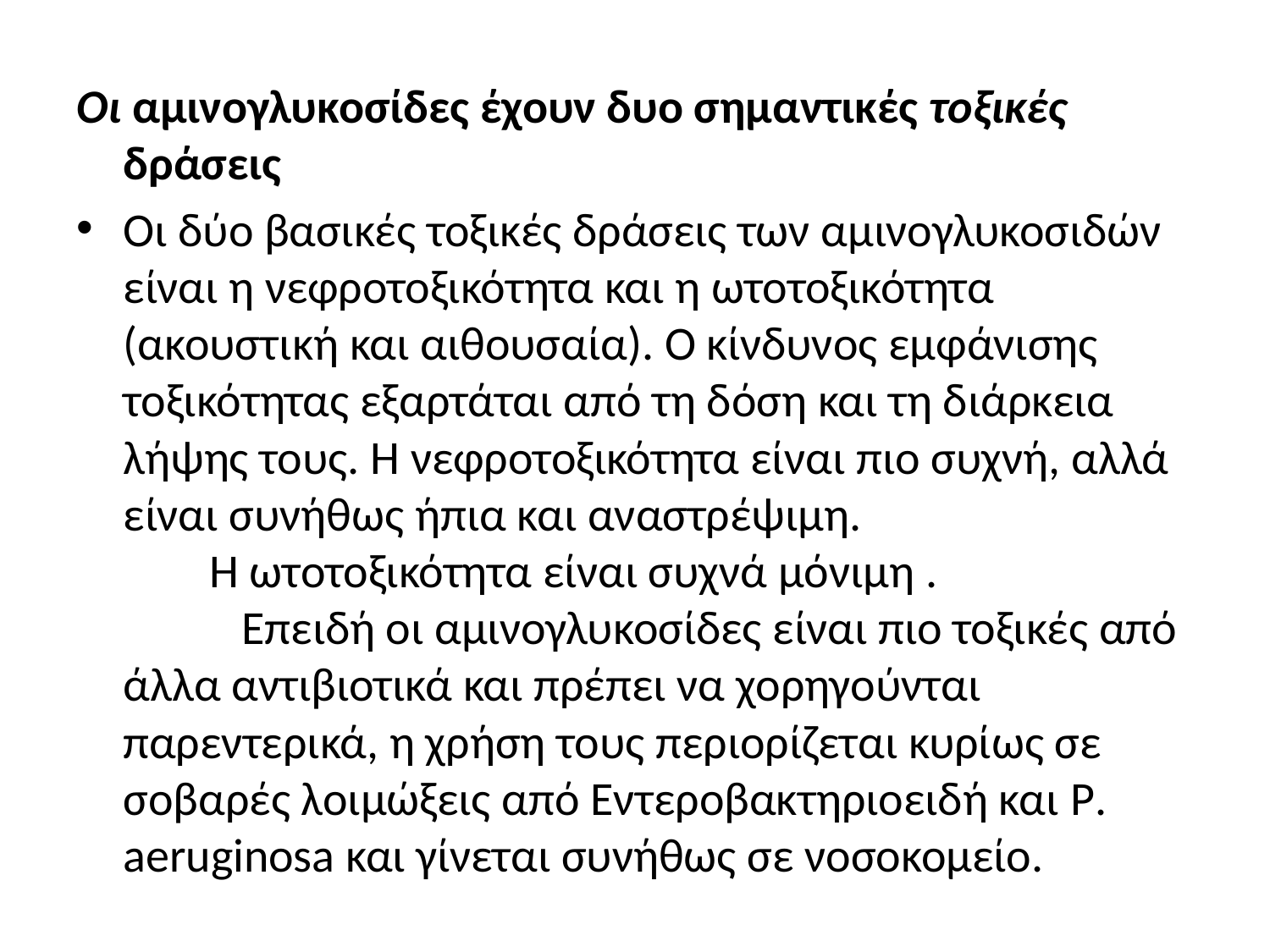

Οι αμινογλυκοσίδες έχουν δυο σημαντικές τοξικές δράσεις
Οι δύο βασικές τοξικές δράσεις των αμινογλυκοσιδών είναι η νεφροτοξικότητα και η ωτοτοξικότητα (ακουστική και αιθουσαία). Ο κίνδυνος εμφάνισης τοξικότητας εξαρτάται από τη δόση και τη διάρκεια λήψης τους. Η νεφροτοξικότητα είναι πιο συχνή, αλλά είναι συνήθως ήπια και αναστρέψιμη.                                       Η ωτοτοξικότητα είναι συχνά μόνιμη .                                   Επειδή οι αμινογλυκοσίδες είναι πιο τοξικές από άλλα αντιβιοτικά και πρέπει να χορηγούνται παρεντερικά, η χρήση τους περιορίζεται κυρίως σε σοβαρές λοιμώξεις από Εντεροβακτηριοειδή και P. aeruginosa και γίνεται συνήθως σε νοσοκομείο.